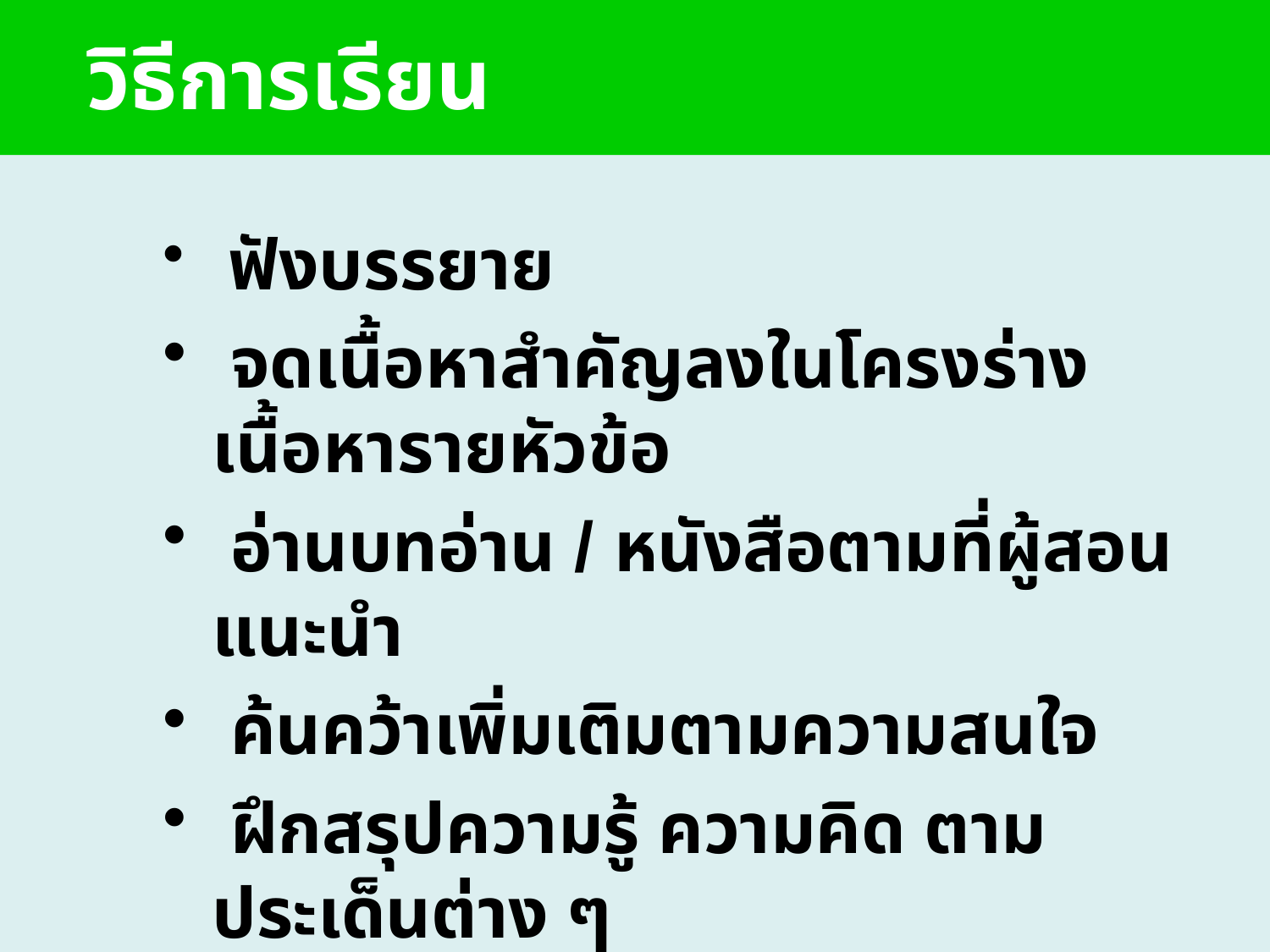

# วิธีการเรียน

 ฟังบรรยาย
 จดเนื้อหาสำคัญลงในโครงร่างเนื้อหารายหัวข้อ
 อ่านบทอ่าน / หนังสือตามที่ผู้สอนแนะนำ
 ค้นคว้าเพิ่มเติมตามความสนใจ
 ฝึกสรุปความรู้ ความคิด ตามประเด็นต่าง ๆ